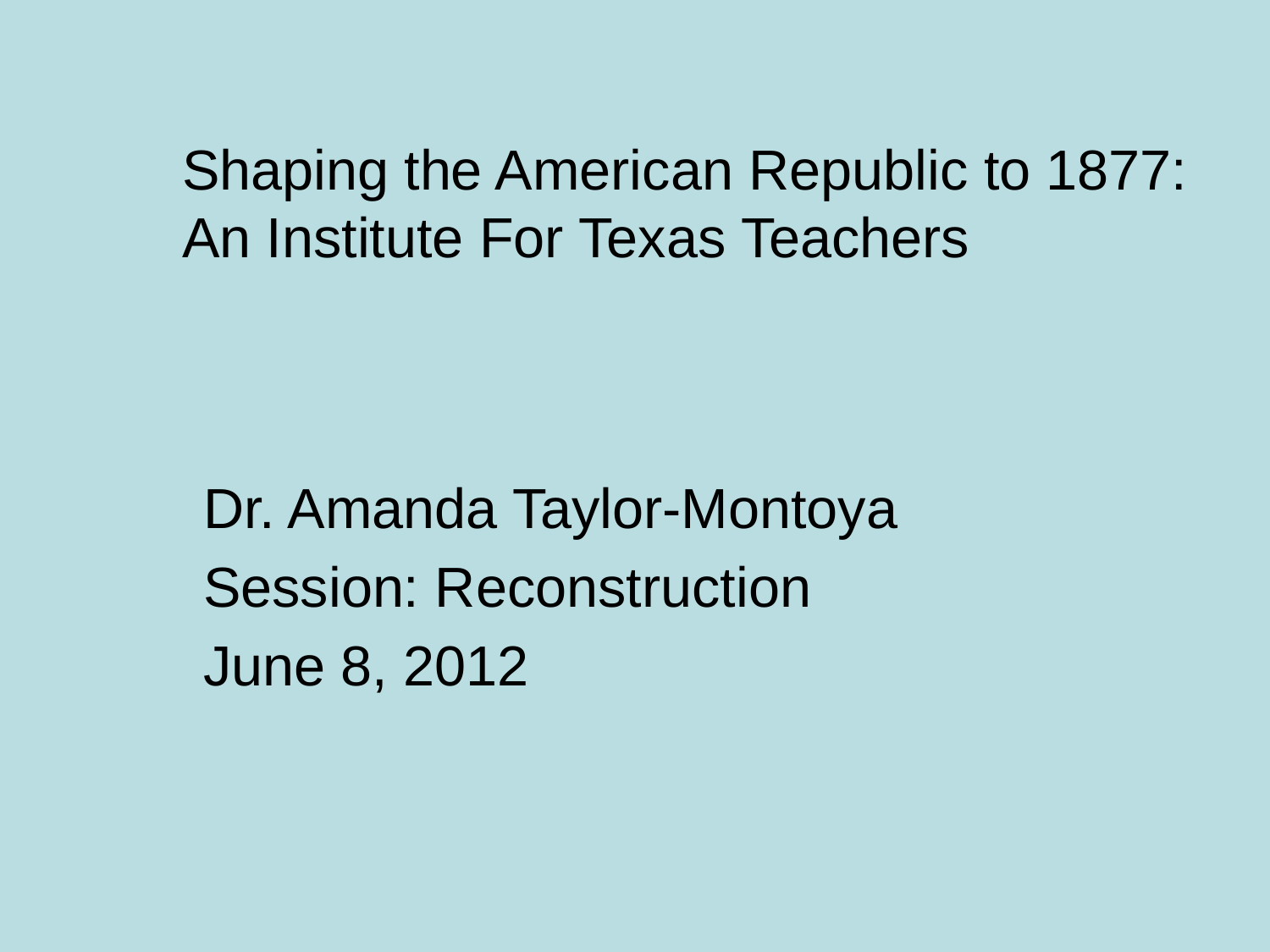

# Shaping the American Republic to 1877: 	An Institute For Texas Teachers
Dr. Amanda Taylor-Montoya
Session: Reconstruction
June 8, 2012